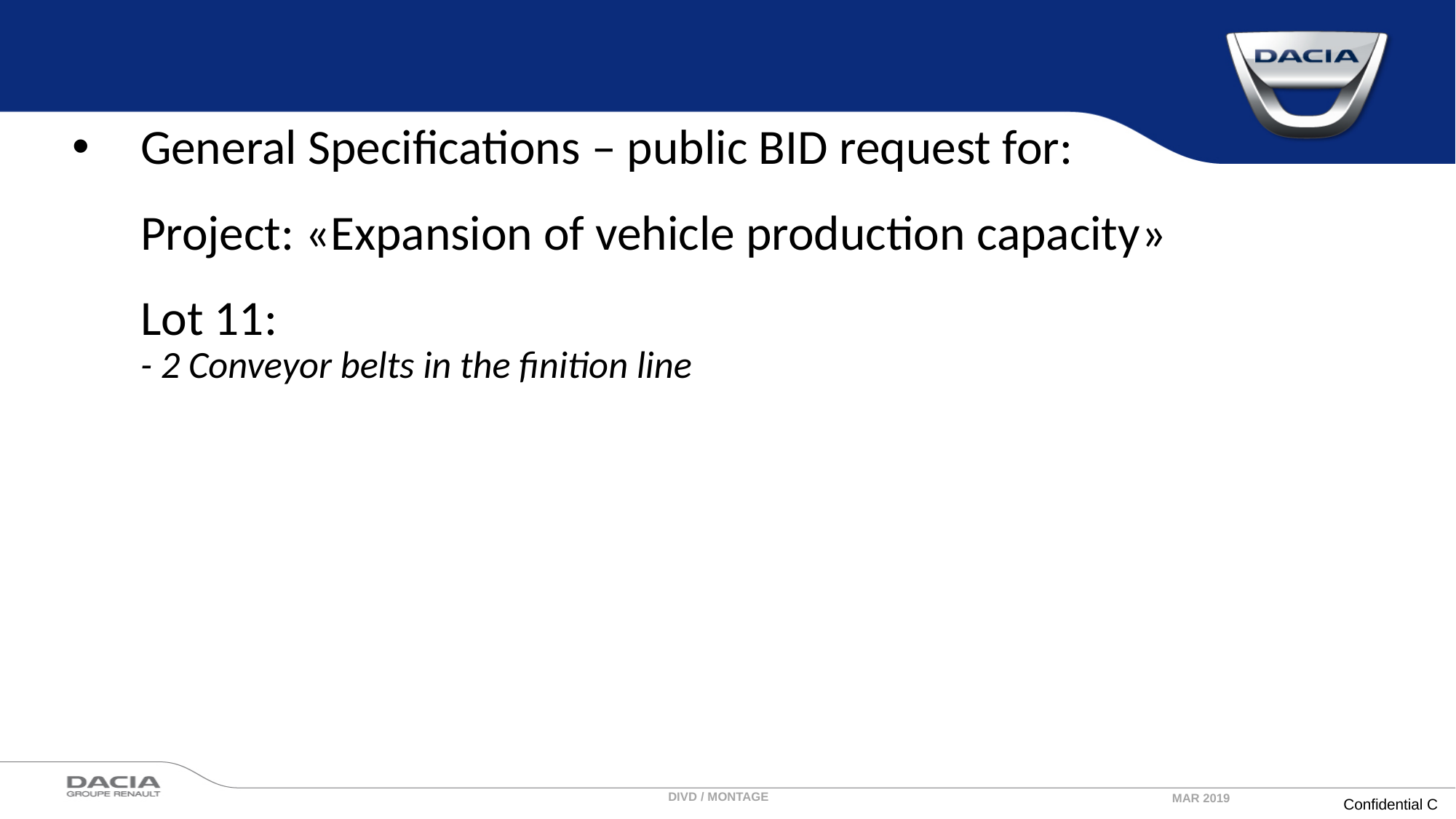

# General Specifications – public BID request for: Project: «Expansion of vehicle production capacity» Lot 11: - 2 Conveyor belts in the finition line